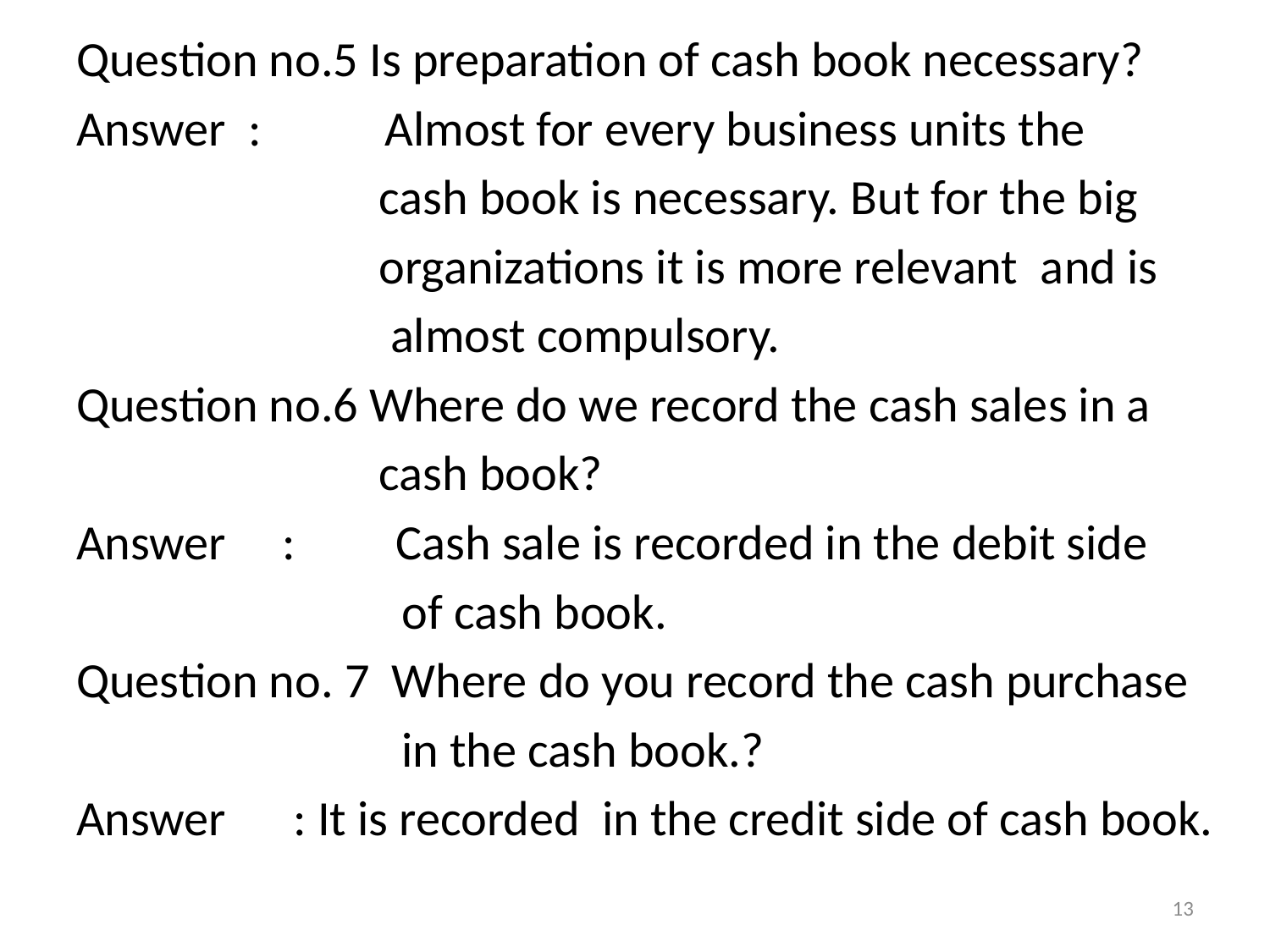

Question no.5 Is preparation of cash book necessary?
Answer  :           Almost for every business units the
                           cash book is necessary. But for the big
                           organizations it is more relevant  and is
                            almost compulsory.
Question no.6 Where do we record the cash sales in a
                           cash book?
Answer     :         Cash sale is recorded in the debit side
                             of cash book.
Question no. 7  Where do you record the cash purchase
                             in the cash book.?
Answer      : It is recorded  in the credit side of cash book.
13